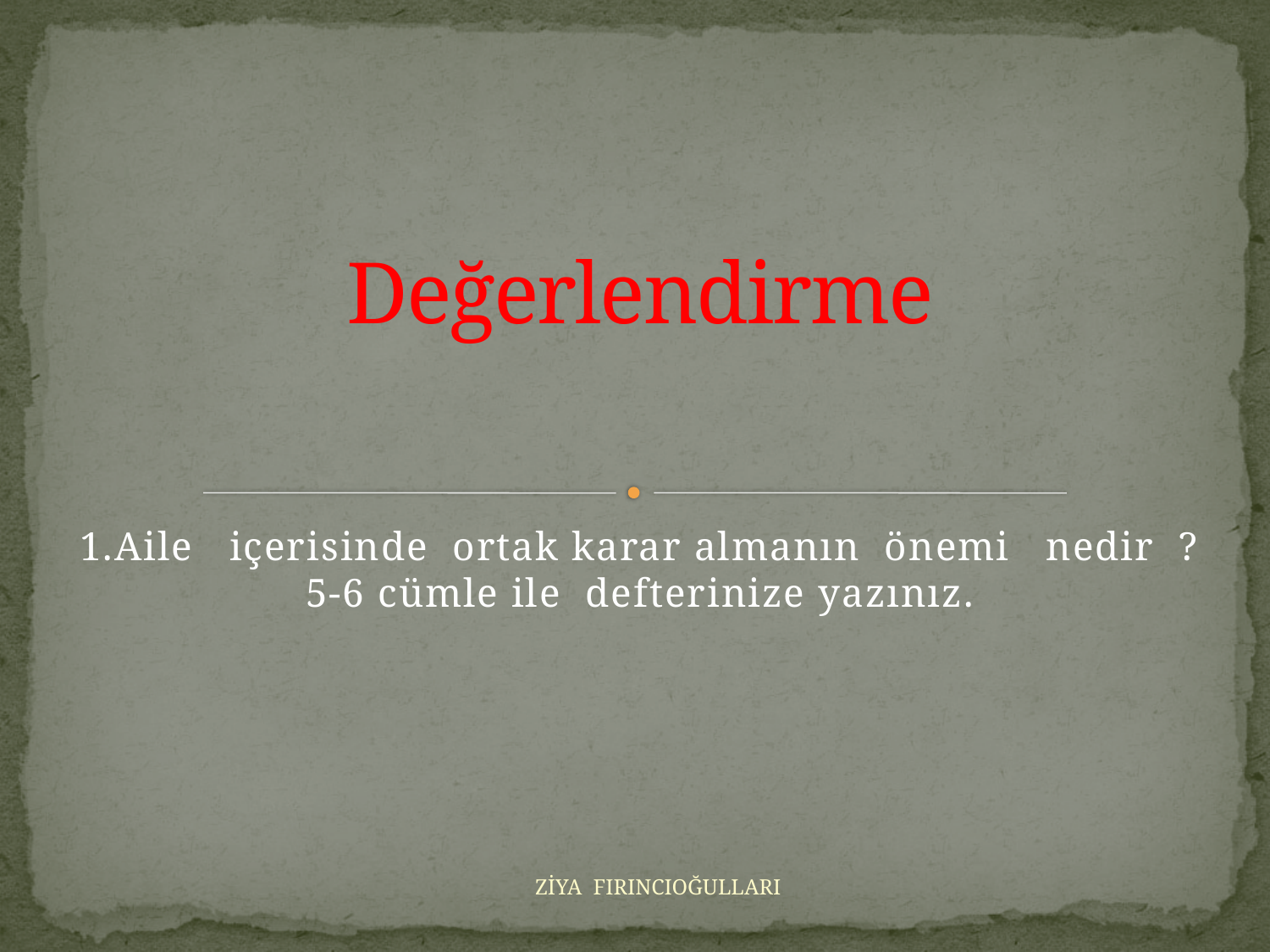

# Değerlendirme
1.Aile   içerisinde  ortak karar almanın  önemi   nedir  ? 5-6 cümle ile  defterinize yazınız.
ZİYA  FIRINCIOĞULLARI